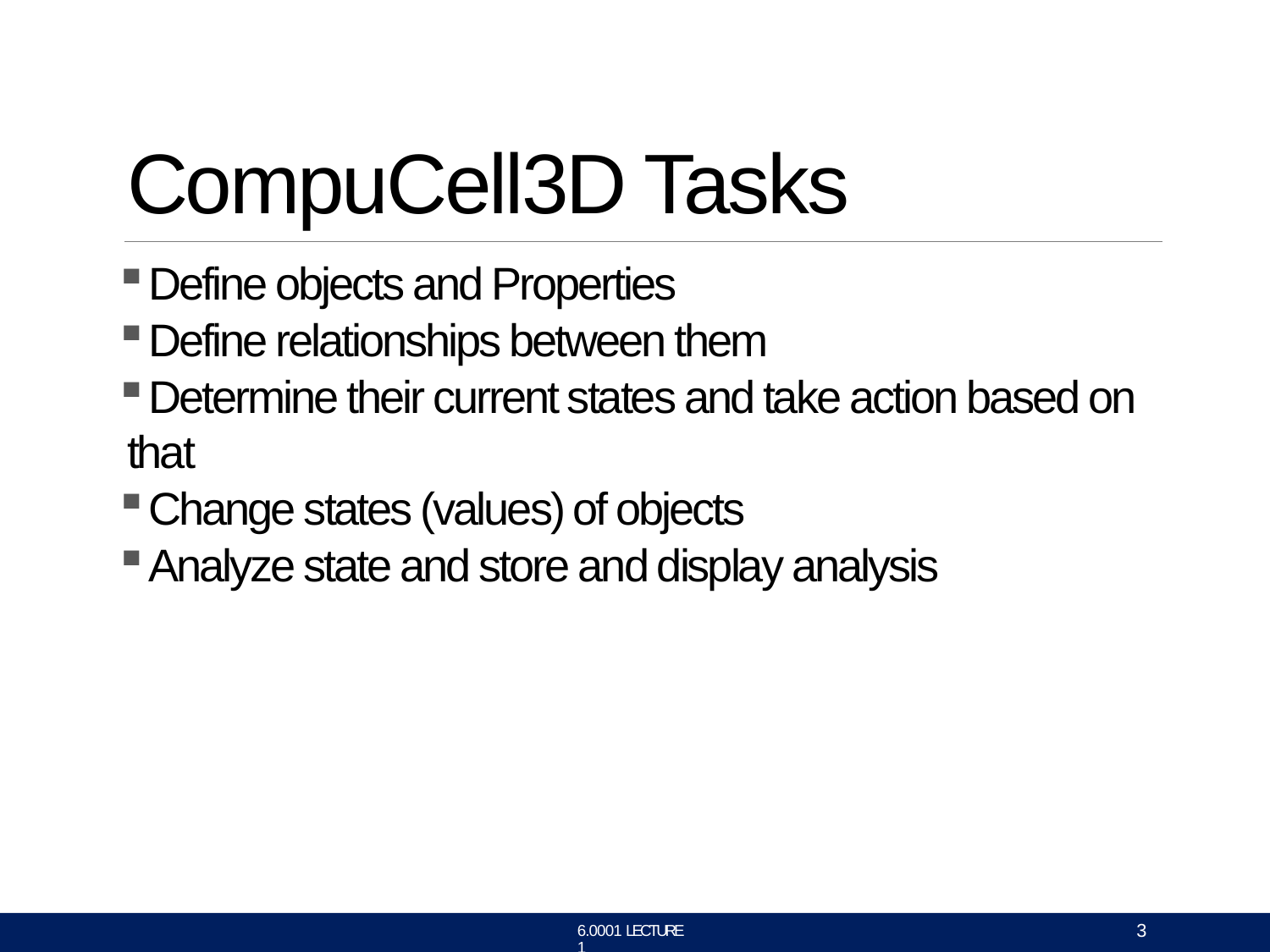

# CompuCell3D Tasks

Define objects and Properties
Define relationships between them
Determine their current states and take action based on that
Change states (values) of objects
Analyze state and store and display analysis
3
6.0001 LECTURE 1